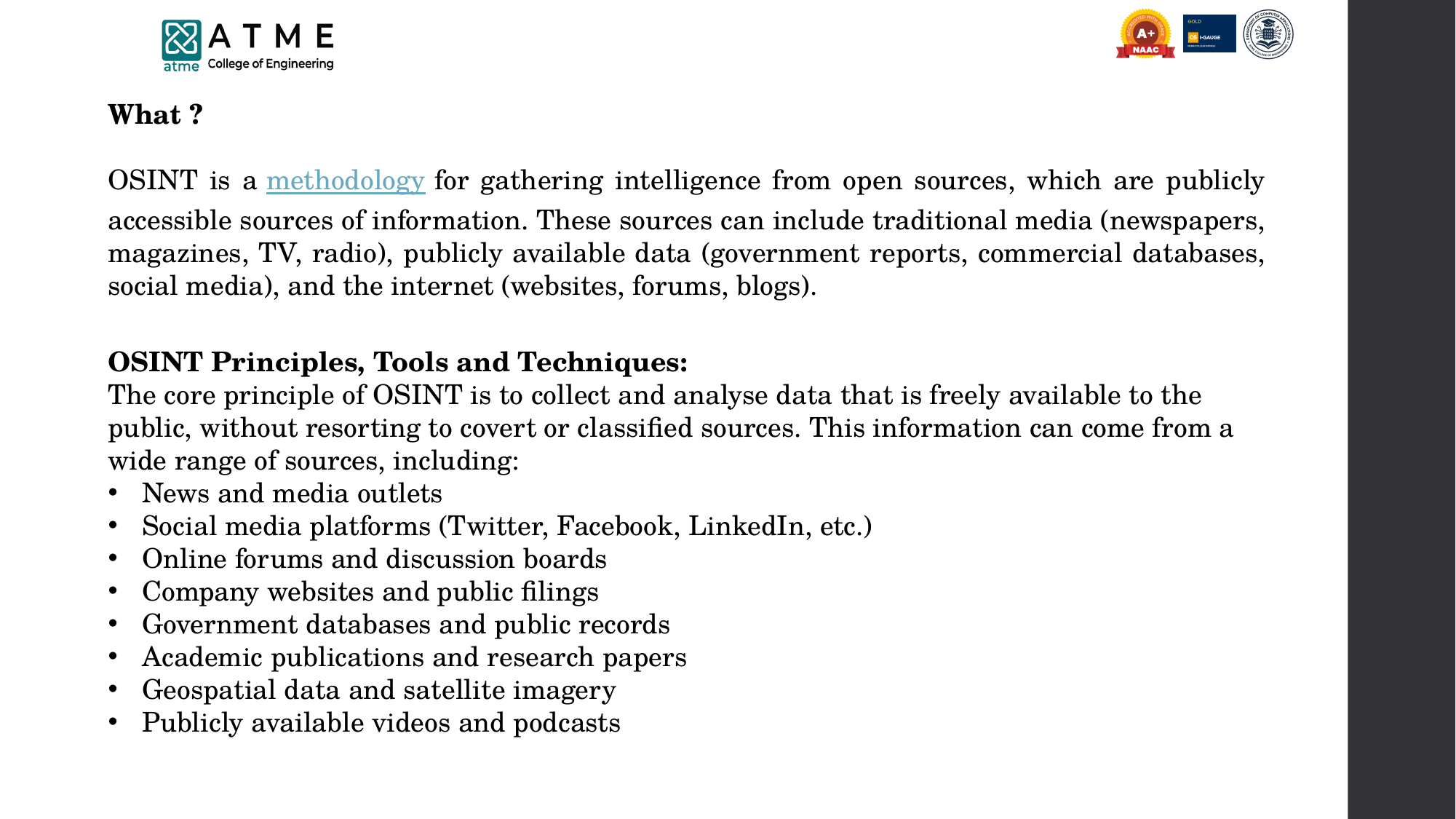

What ?

OSINT is a methodology for gathering intelligence from open sources, which are publicly accessible sources of information. These sources can include traditional media (newspapers, magazines, TV, radio), publicly available data (government reports, commercial databases, social media), and the internet (websites, forums, blogs).

OSINT Principles, Tools and Techniques:
The core principle of OSINT is to collect and analyse data that is freely available to the public, without resorting to covert or classified sources. This information can come from a wide range of sources, including:
News and media outlets
Social media platforms (Twitter, Facebook, LinkedIn, etc.)
Online forums and discussion boards
Company websites and public filings
Government databases and public records
Academic publications and research papers
Geospatial data and satellite imagery
Publicly available videos and podcasts